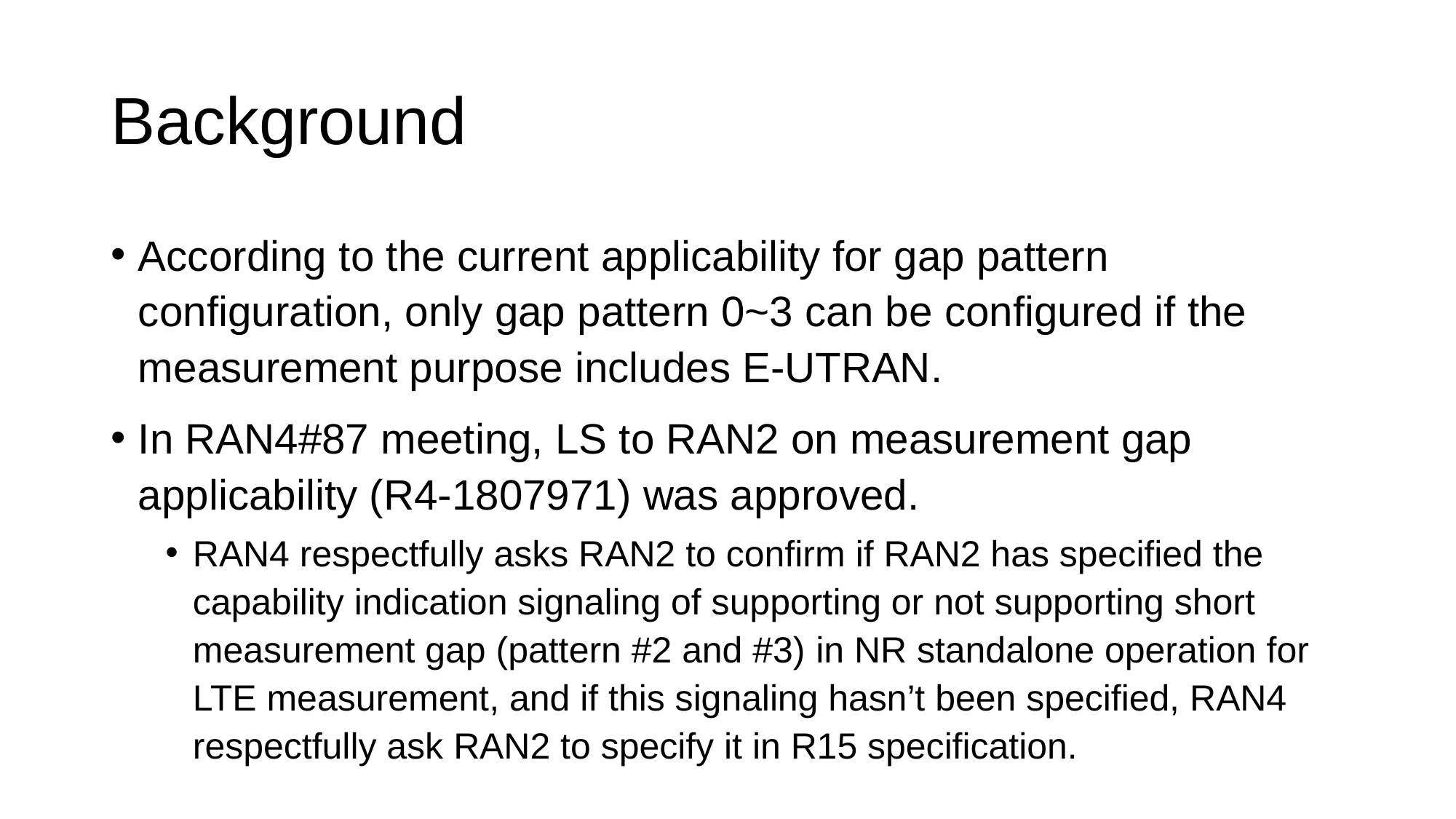

# Background
According to the current applicability for gap pattern configuration, only gap pattern 0~3 can be configured if the measurement purpose includes E-UTRAN.
In RAN4#87 meeting, LS to RAN2 on measurement gap applicability (R4-1807971) was approved.
RAN4 respectfully asks RAN2 to confirm if RAN2 has specified the capability indication signaling of supporting or not supporting short measurement gap (pattern #2 and #3) in NR standalone operation for LTE measurement, and if this signaling hasn’t been specified, RAN4 respectfully ask RAN2 to specify it in R15 specification.